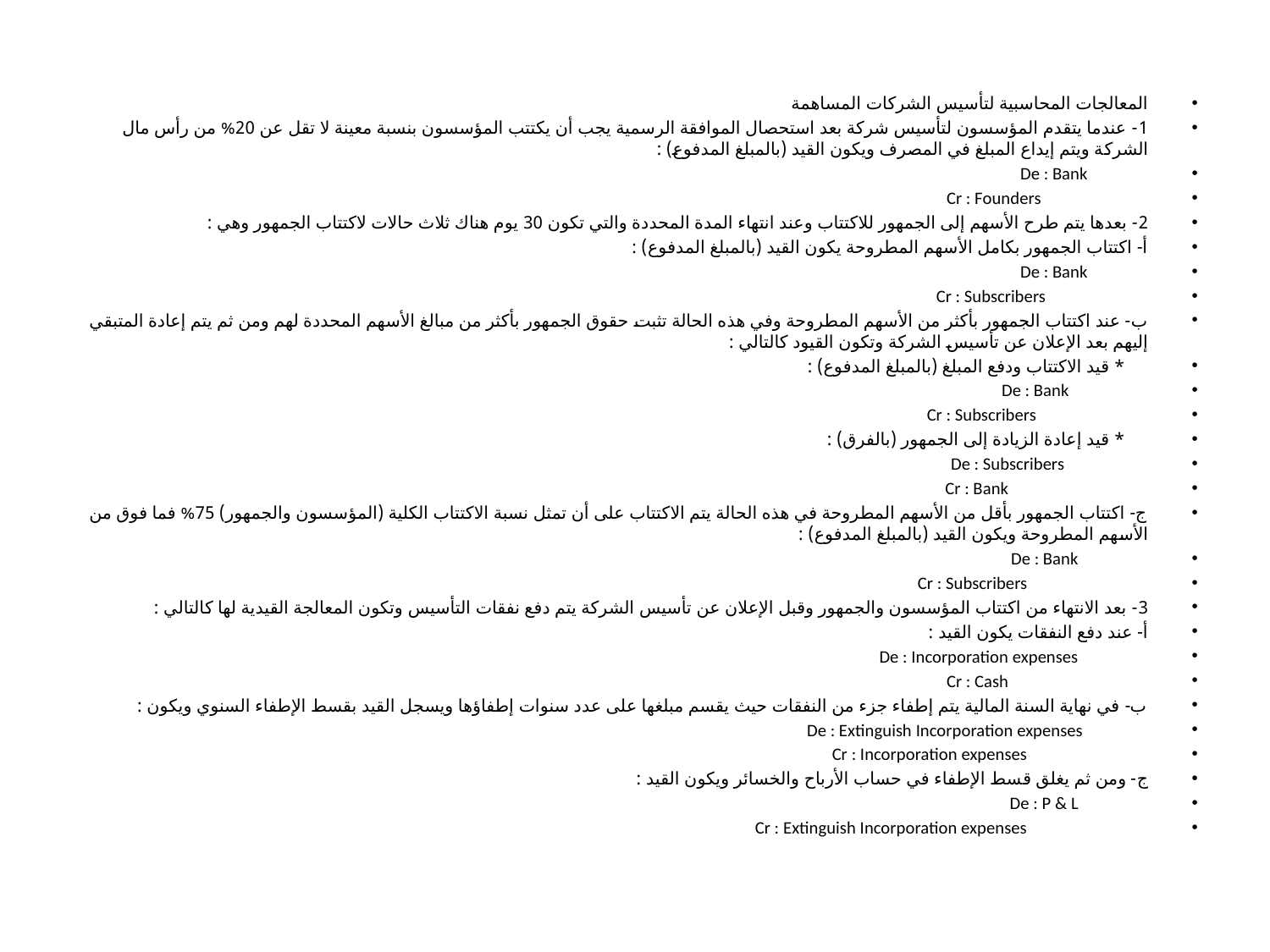

#
المعالجات المحاسبية لتأسيس الشركات المساهمة
1- عندما يتقدم المؤسسون لتأسيس شركة بعد استحصال الموافقة الرسمية يجب أن يكتتب المؤسسون بنسبة معينة لا تقل عن 20% من رأس مال الشركة ويتم إيداع المبلغ في المصرف ويكون القيد (بالمبلغ المدفوع) :
             De : Bank
                       Cr : Founders
2- بعدها يتم طرح الأسهم إلى الجمهور للاكتتاب وعند انتهاء المدة المحددة والتي تكون 30 يوم هناك ثلاث حالات لاكتتاب الجمهور وهي :
أ- اكتتاب الجمهور بكامل الأسهم المطروحة يكون القيد (بالمبلغ المدفوع) :
             De : Bank
                      Cr : Subscribers
ب- عند اكتتاب الجمهور بأكثر من الأسهم المطروحة وفي هذه الحالة تثبت حقوق الجمهور بأكثر من مبالغ الأسهم المحددة لهم ومن ثم يتم إعادة المتبقي إليهم بعد الإعلان عن تأسيس الشركة وتكون القيود كالتالي :
     * قيد الاكتتاب ودفع المبلغ (بالمبلغ المدفوع) :
                 De : Bank
                        Cr : Subscribers
     * قيد إعادة الزيادة إلى الجمهور (بالفرق) :
                  De : Subscribers
                              Cr : Bank
ج- اكتتاب الجمهور بأقل من الأسهم المطروحة في هذه الحالة يتم الاكتتاب على أن تمثل نسبة الاكتتاب الكلية (المؤسسون والجمهور) 75% فما فوق من الأسهم المطروحة ويكون القيد (بالمبلغ المدفوع) :
               De : Bank
                          Cr : Subscribers
3- بعد الانتهاء من اكتتاب المؤسسون والجمهور وقبل الإعلان عن تأسيس الشركة يتم دفع نفقات التأسيس وتكون المعالجة القيدية لها كالتالي :
أ- عند دفع النفقات يكون القيد :
               De : Incorporation expenses
                              Cr : Cash
ب- في نهاية السنة المالية يتم إطفاء جزء من النفقات حيث يقسم مبلغها على عدد سنوات إطفاؤها ويسجل القيد بقسط الإطفاء السنوي ويكون :
              De : Extinguish Incorporation expenses
                          Cr : Incorporation expenses
ج- ومن ثم يغلق قسط الإطفاء في حساب الأرباح والخسائر ويكون القيد :
               De : P & L
                          Cr : Extinguish Incorporation expenses